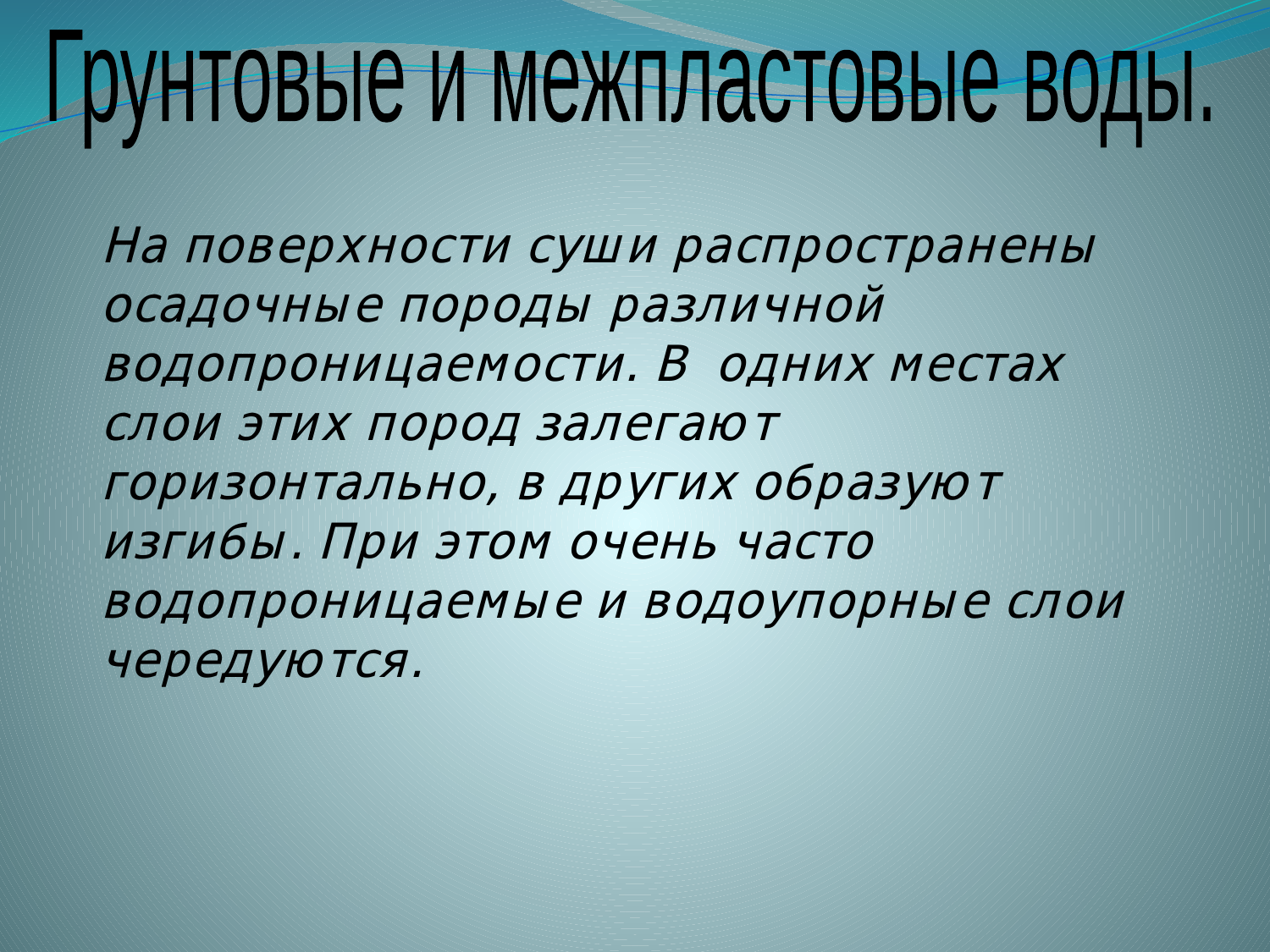

Грунтовые и межпластовые воды.

На поверхности суши распространены осадочные породы различной водопроницаемости. В  одних местах слои этих пород залегают горизонтально, в других образуют изгибы. При этом очень часто водопроницаемые и водоупорные слои чередуются.